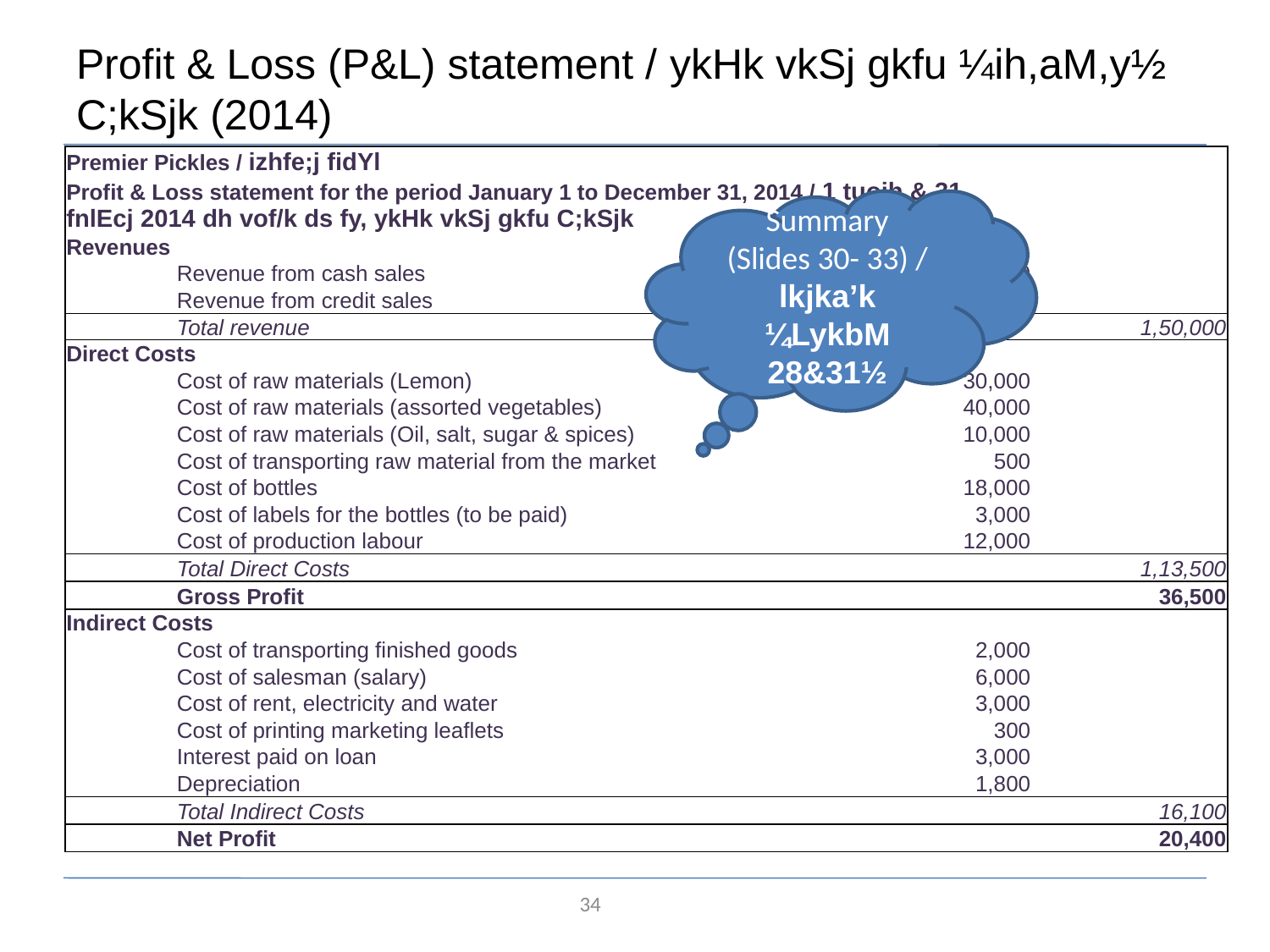

# Profit & Loss (P&L) statement / ykHk vkSj gkfu ¼ih,aM,y½ C;kSjk (2014)
| Premier Pickles / izhfe;j fidYl |  |  |  |
| --- | --- | --- | --- |
| Profit & Loss statement for the period January 1 to December 31, 2014 / 1 tuojh & 31 fnlEcj 2014 dh vof/k ds fy, ykHk vkSj gkfu C;kSjk |  |  |  |
| Revenues |  |  |  |
|  | Revenue from cash sales | 1,20,000 |  |
|  | Revenue from credit sales | 30,000 |  |
|  | Total revenue |  | 1,50,000 |
| Direct Costs |  |  |  |
|  | Cost of raw materials (Lemon) | 30,000 |  |
|  | Cost of raw materials (assorted vegetables) | 40,000 |  |
|  | Cost of raw materials (Oil, salt, sugar & spices) | 10,000 |  |
|  | Cost of transporting raw material from the market | 500 |  |
|  | Cost of bottles | 18,000 |  |
|  | Cost of labels for the bottles (to be paid) | 3,000 |  |
|  | Cost of production labour | 12,000 |  |
|  | Total Direct Costs |  | 1,13,500 |
|  | Gross Profit |  | 36,500 |
| Indirect Costs |  |  |  |
|  | Cost of transporting finished goods | 2,000 |  |
|  | Cost of salesman (salary) | 6,000 |  |
|  | Cost of rent, electricity and water | 3,000 |  |
|  | Cost of printing marketing leaflets | 300 |  |
|  | Interest paid on loan | 3,000 |  |
|  | Depreciation | 1,800 |  |
|  | Total Indirect Costs |  | 16,100 |
|  | Net Profit |  | 20,400 |
Summary
(Slides 30- 33) / lkjka’k ¼LykbM 28&31½
34